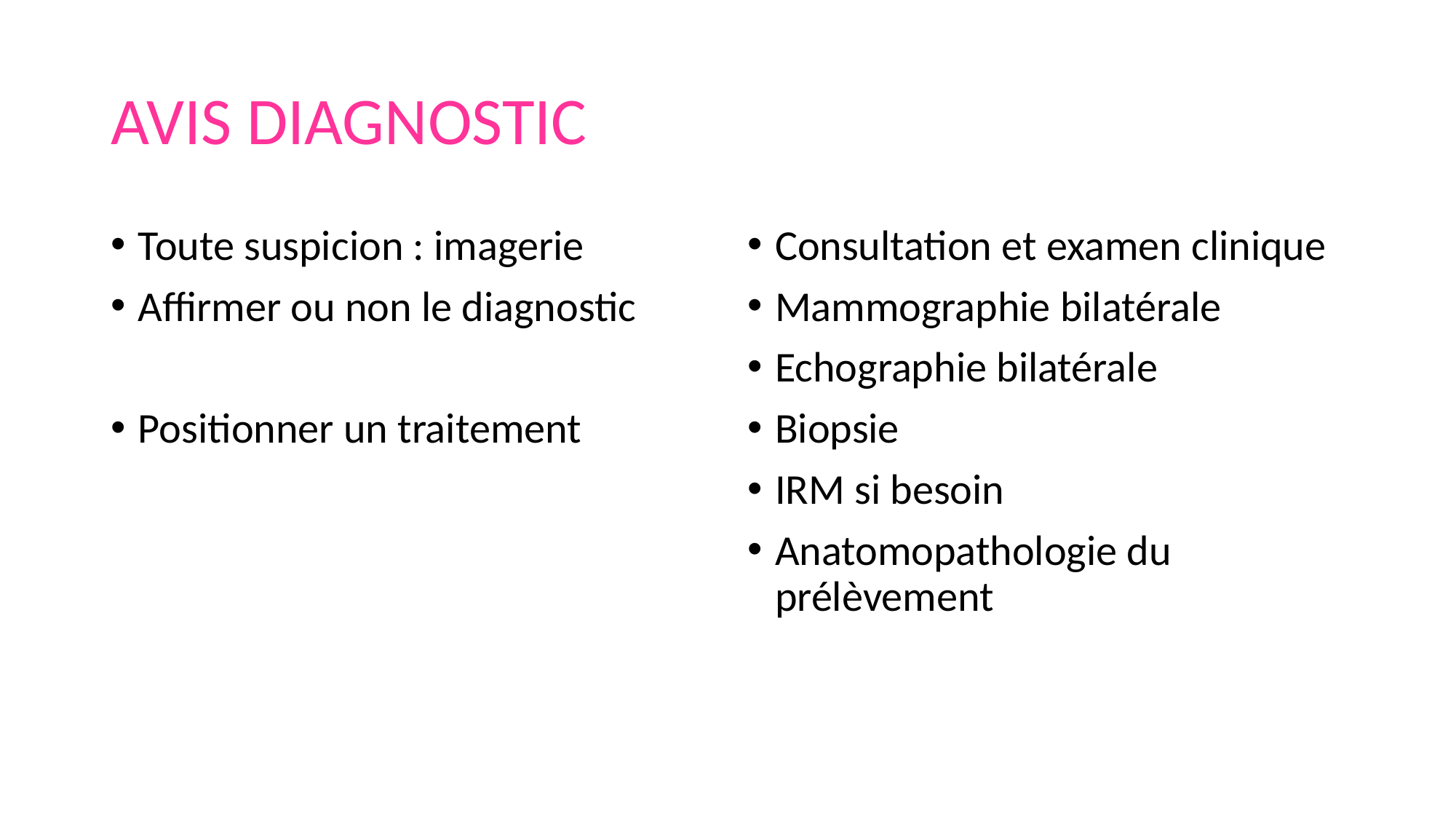

# AVIS DIAGNOSTIC
Toute suspicion : imagerie
Affirmer ou non le diagnostic

Positionner un traitement

Consultation et examen clinique
Mammographie bilatérale
Echographie bilatérale
Biopsie
IRM si besoin
Anatomopathologie du prélèvement